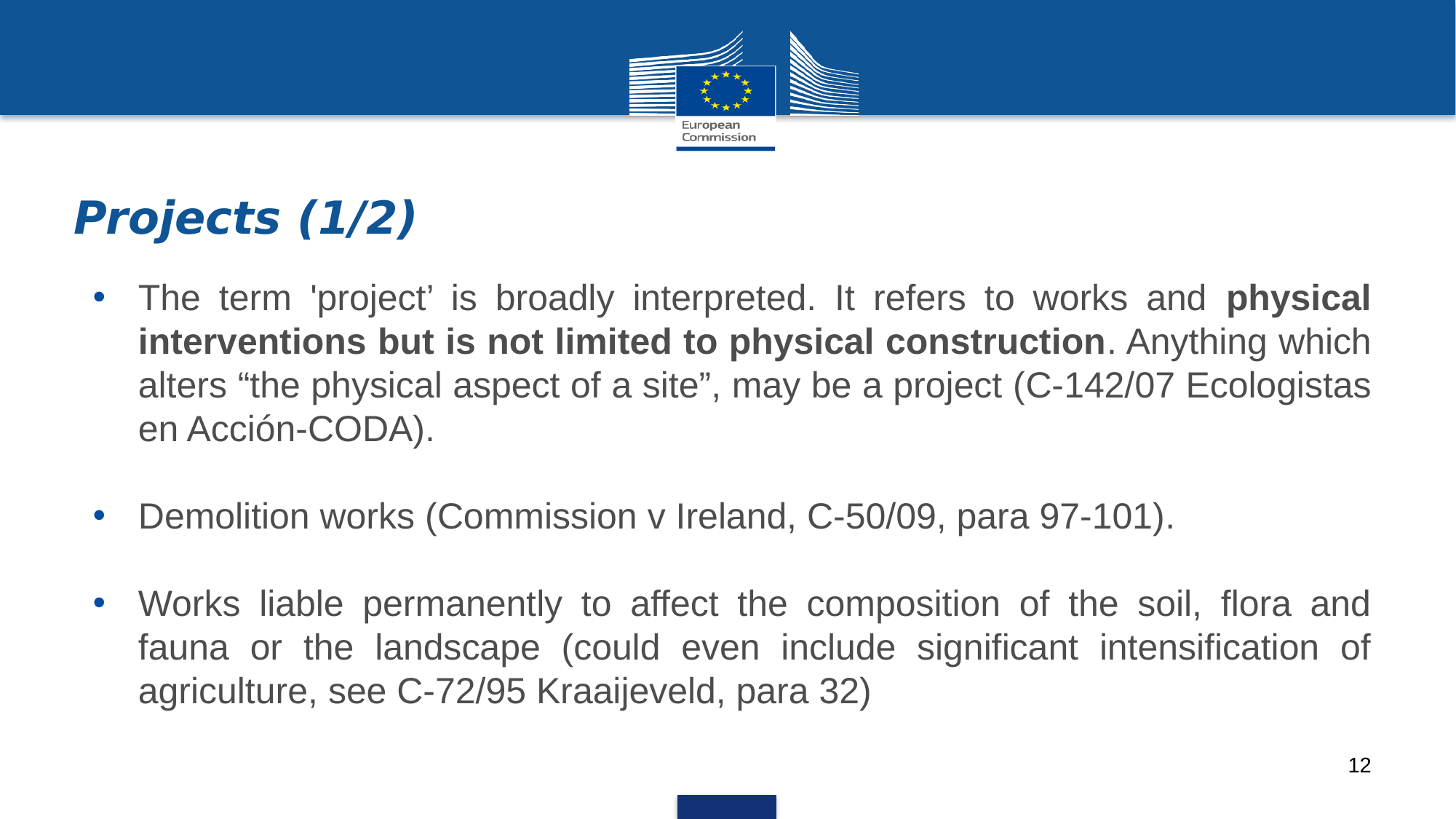

# Projects (1/2)
The term 'project’ is broadly interpreted. It refers to works and physical interventions but is not limited to physical construction. Anything which alters “the physical aspect of a site”, may be a project (C-142/07 Ecologistas en Acción-CODA).

Demolition works (Commission v Ireland, C-50/09, para 97-101).

Works liable permanently to affect the composition of the soil, flora and fauna or the landscape (could even include significant intensification of agriculture, see C-72/95 Kraaijeveld, para 32)

12